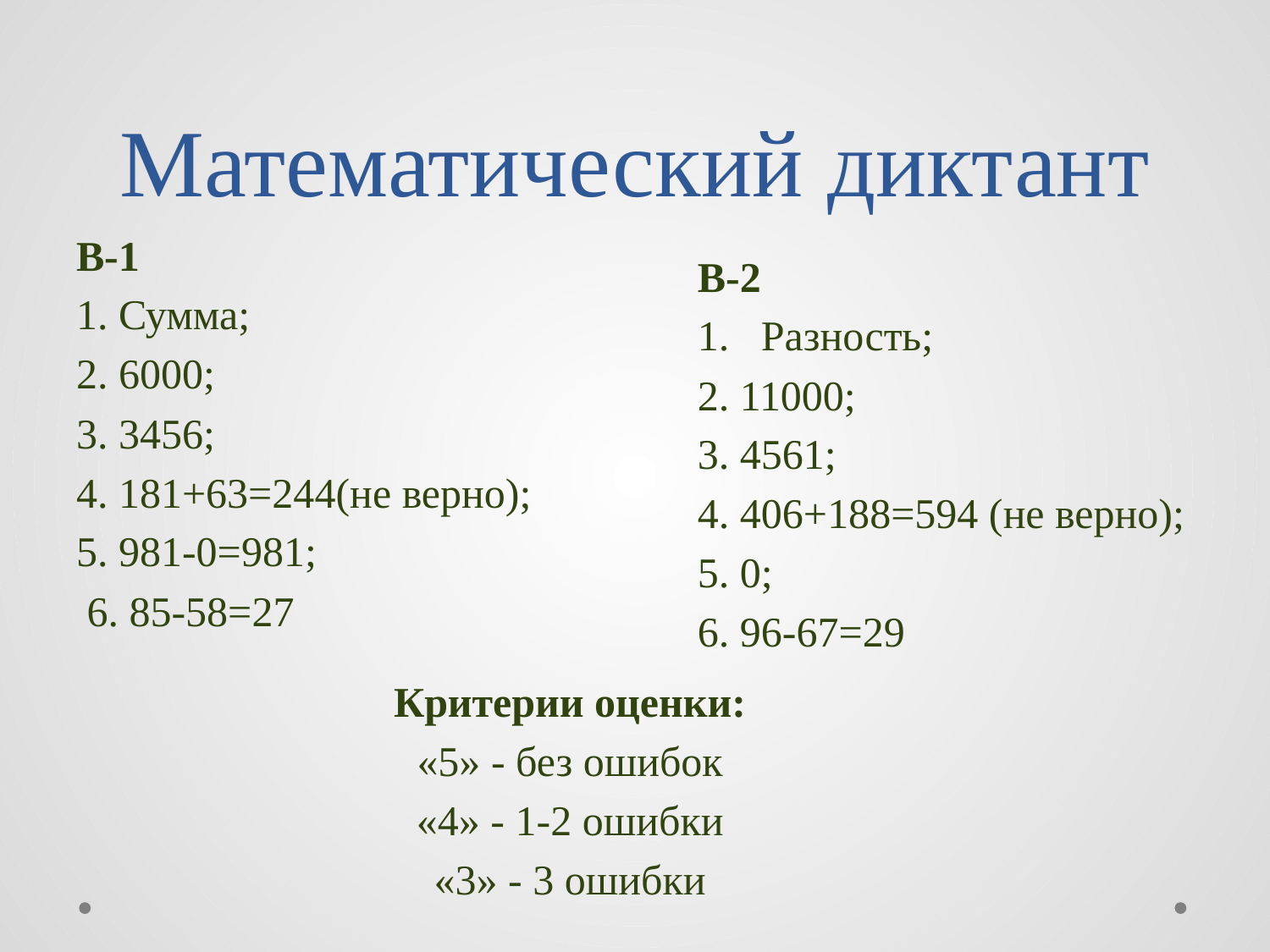

# Математический диктант
В-1
1. Сумма;
2. 6000;
3. 3456;
4. 181+63=244(не верно);
5. 981-0=981;
 6. 85-58=27
В-2
Разность;
2. 11000;
3. 4561;
4. 406+188=594 (не верно);
5. 0;
6. 96-67=29
Критерии оценки:
«5» - без ошибок
«4» - 1-2 ошибки
«3» - 3 ошибки